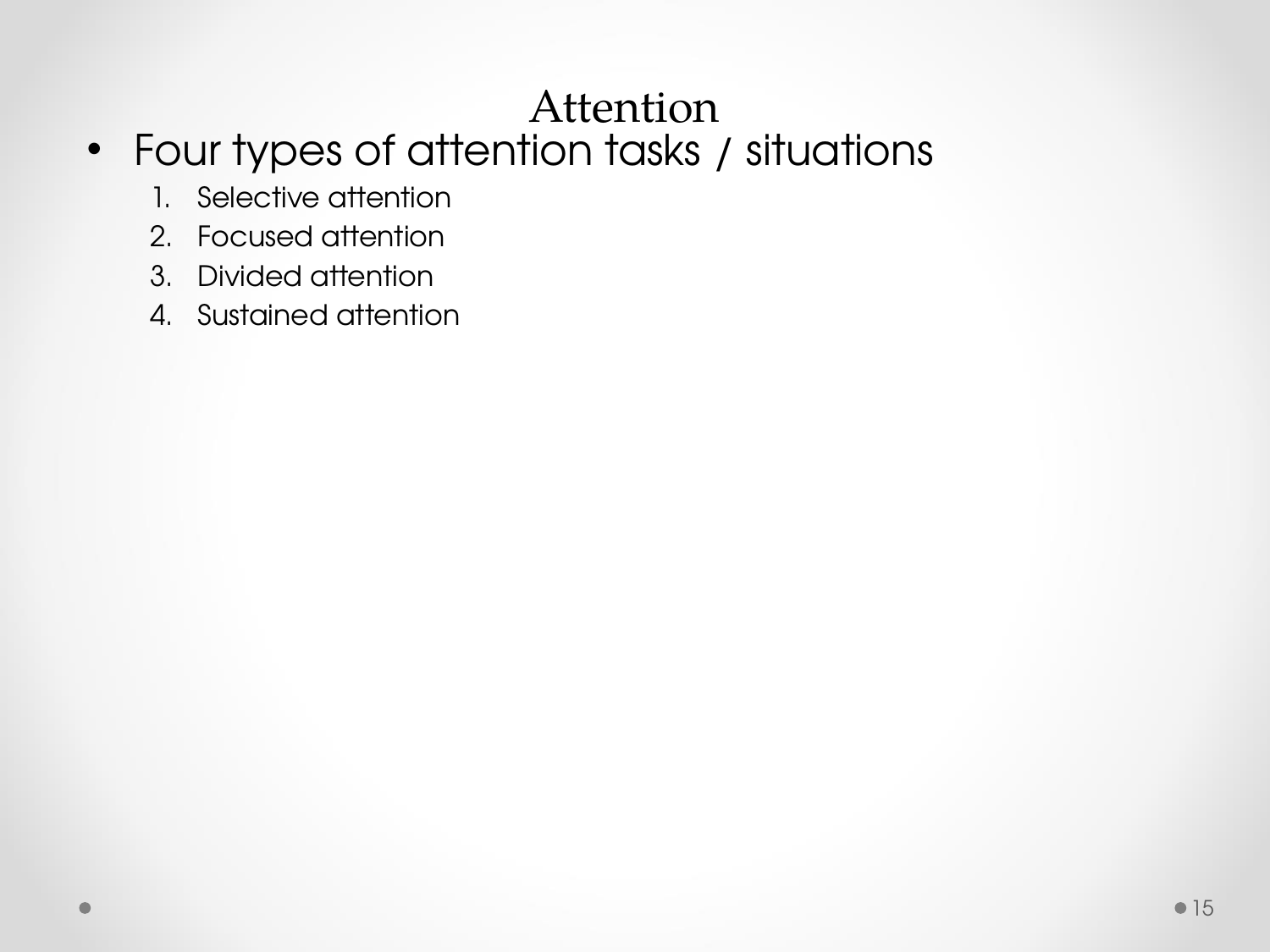

# Attention

Four types of attention tasks / situations
Selective attention
Focused attention
Divided attention
Sustained attention
15